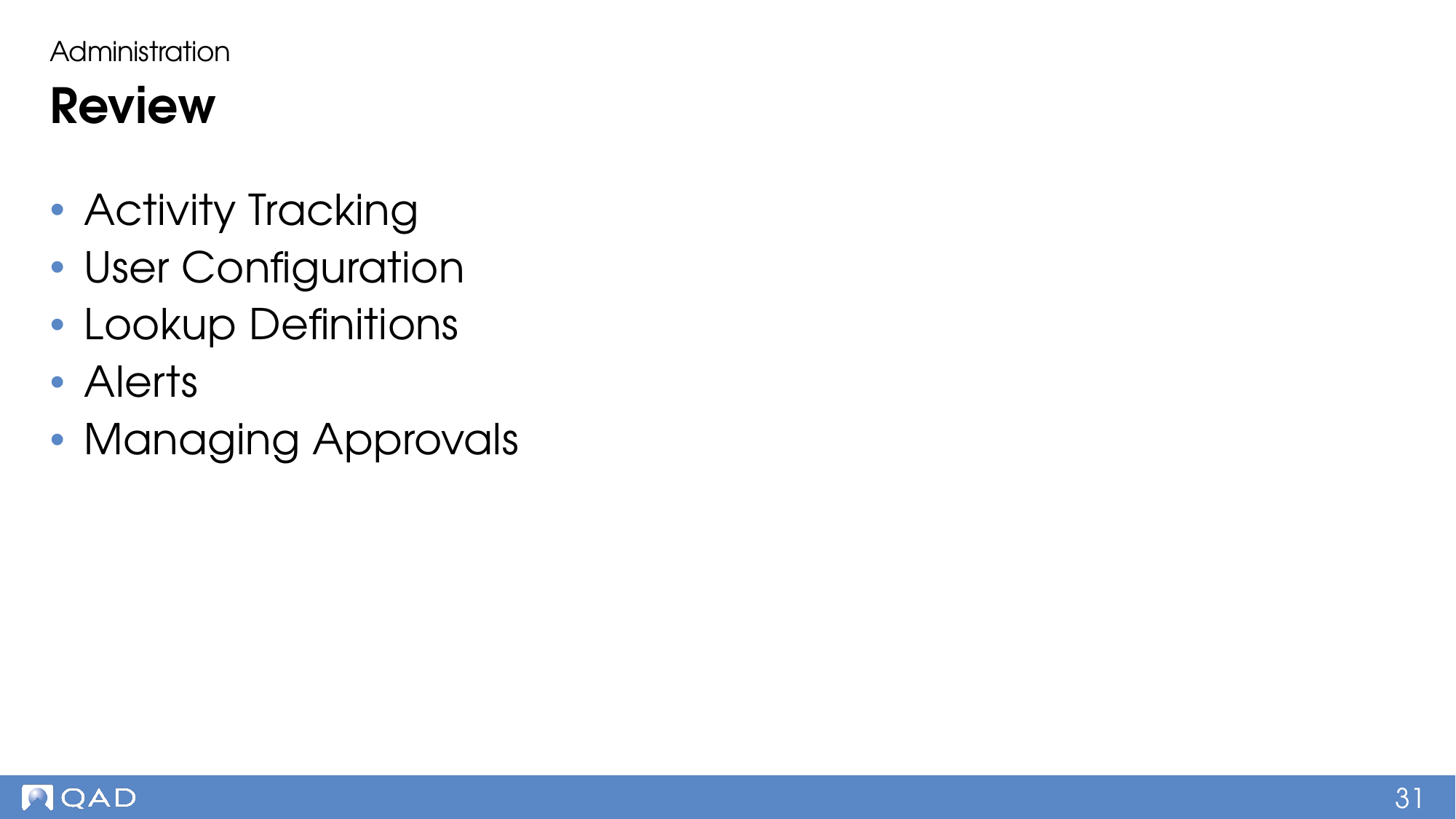

Administration
# Review
Activity Tracking
User Configuration
Lookup Definitions
Alerts
Managing Approvals
31